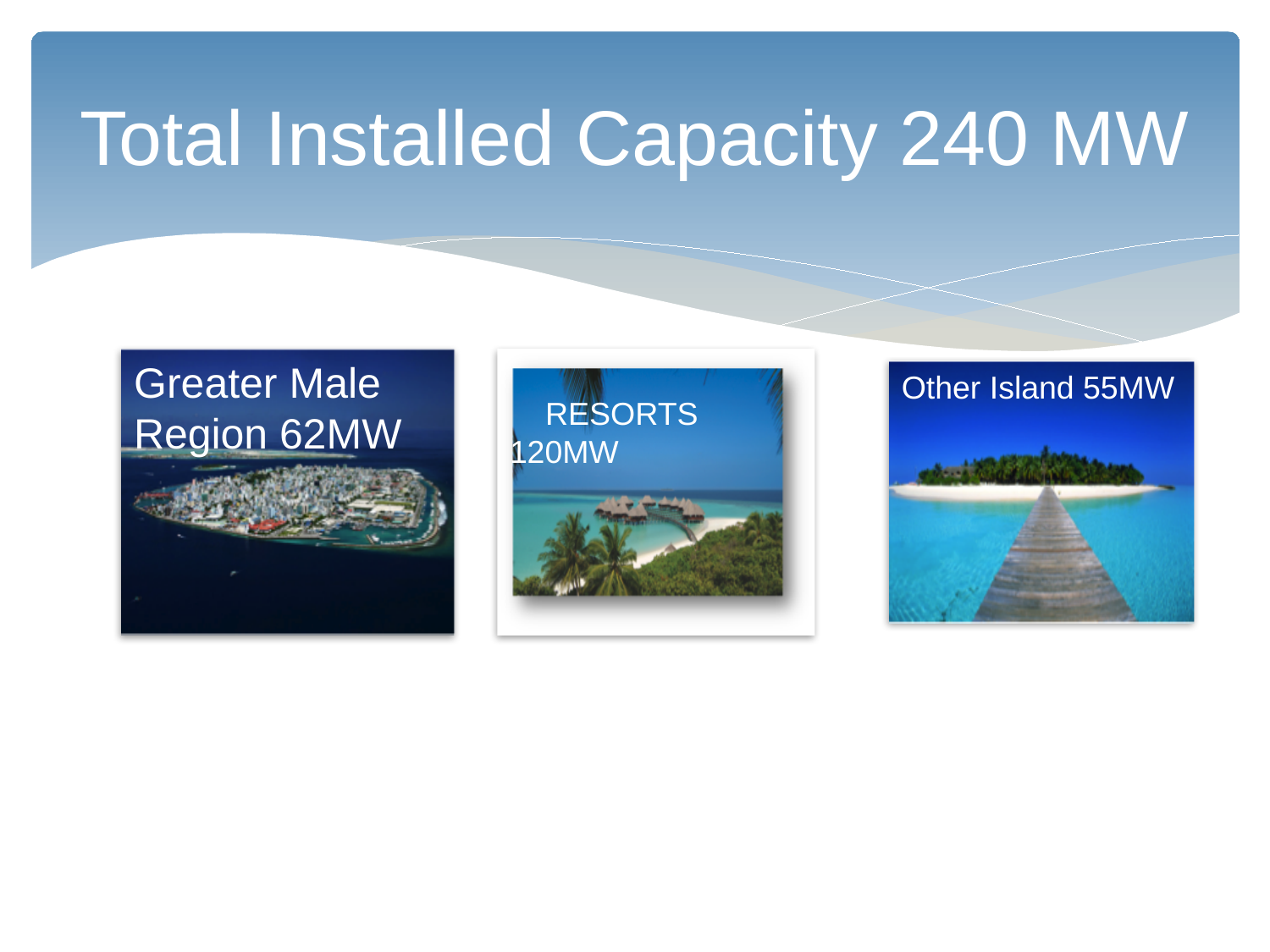

# Total Installed Capacity 240 MW
Greater Male Region 62MW

    RESORTS 120MW
Other Island 55MW